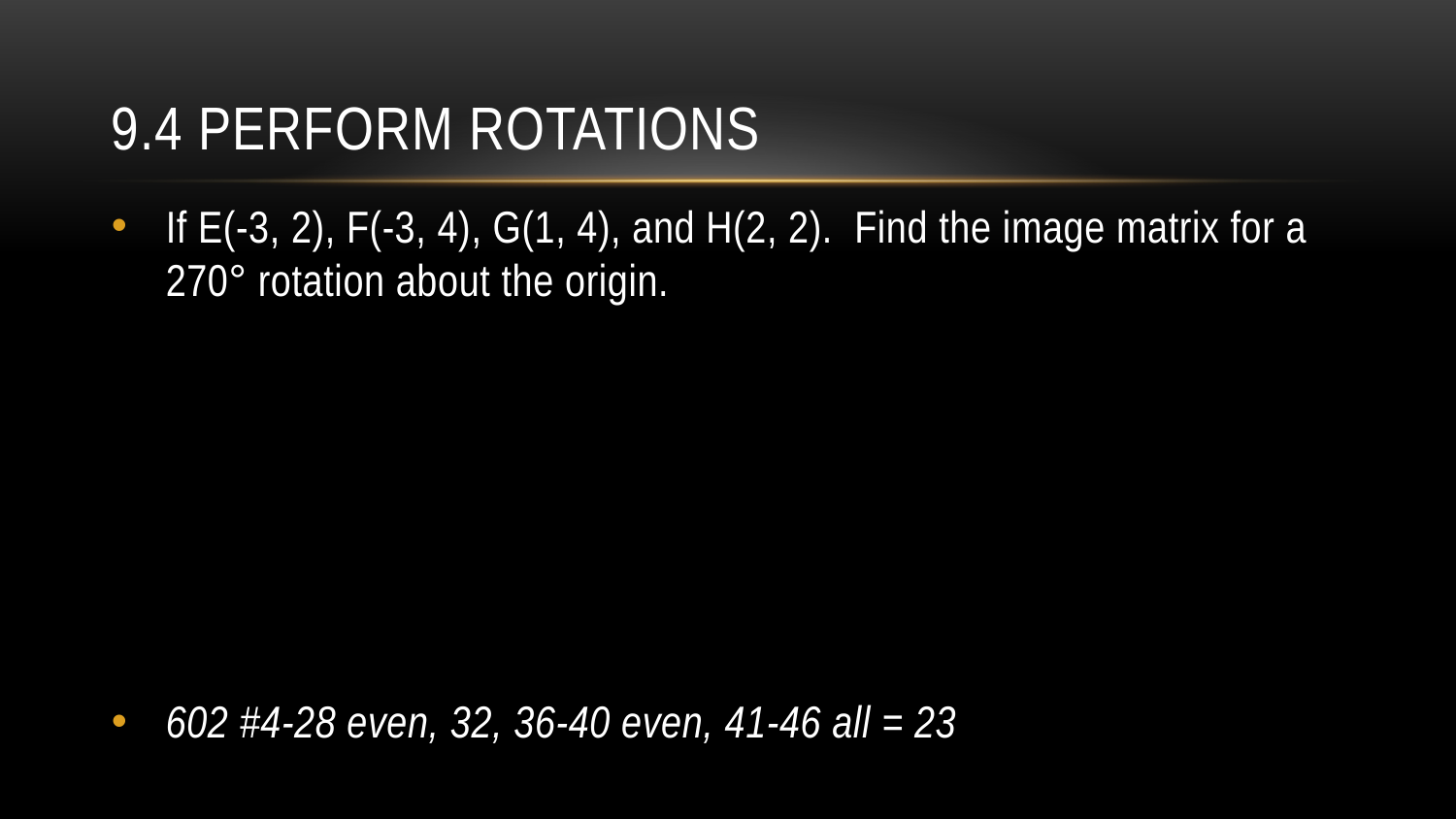

# 9.4 Perform Rotations
If E(-3, 2), F(-3, 4), G(1, 4), and H(2, 2).  Find the image matrix for a 270° rotation about the origin.

602 #4-28 even, 32, 36-40 even, 41-46 all = 23